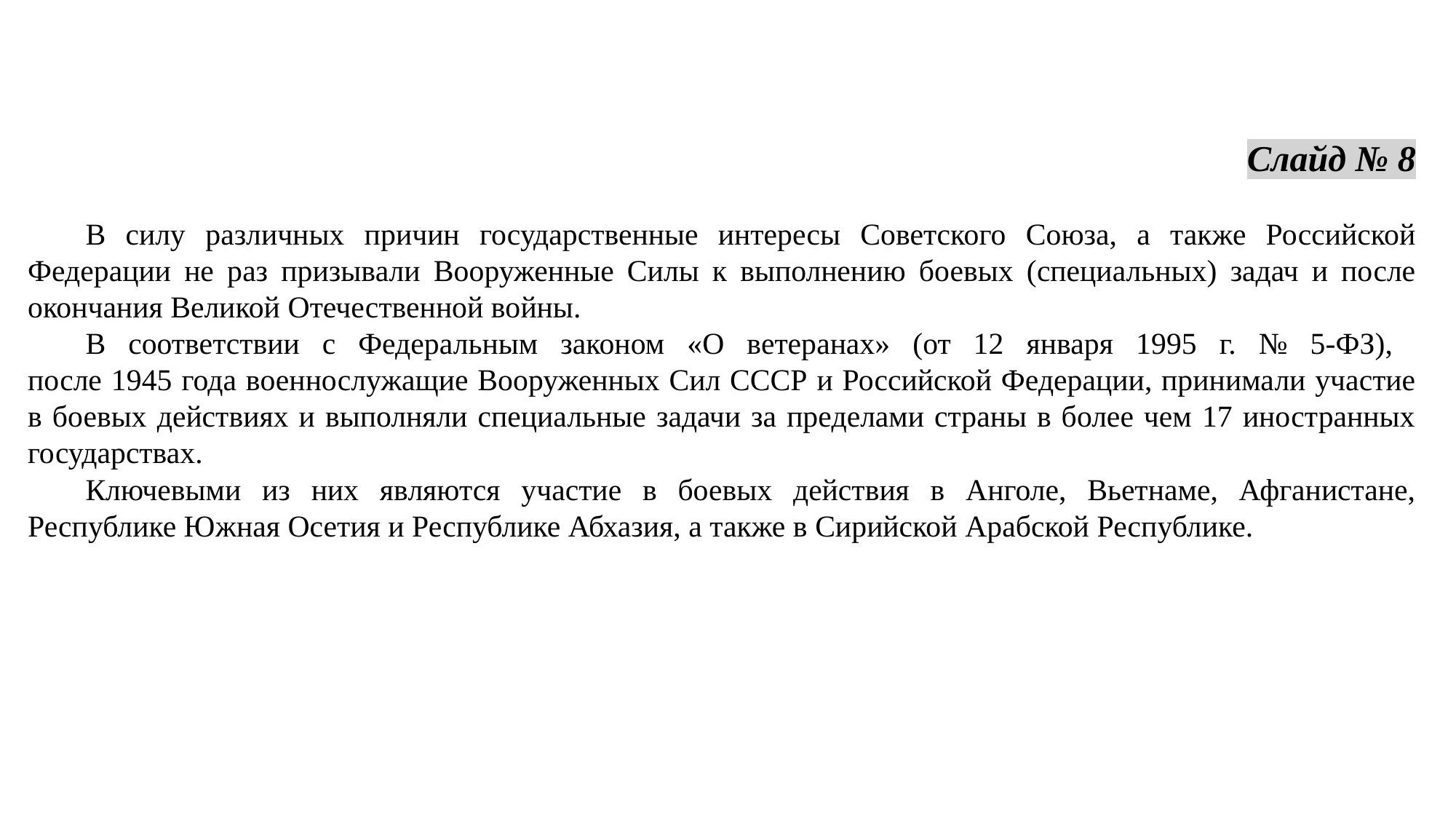

Слайд № 8

В силу различных причин государственные интересы Советского Союза, а также Российской Федерации не раз призывали Вооруженные Силы к выполнению боевых (специальных) задач и после окончания Великой Отечественной войны.
В соответствии с Федеральным законом «О ветеранах» (от 12 января 1995 г. № 5-ФЗ),
после 1945 года военнослужащие Вооруженных Сил СССР и Российской Федерации, принимали участие в боевых действиях и выполняли специальные задачи за пределами страны в более чем 17 иностранных государствах.
Ключевыми из них являются участие в боевых действия в Анголе, Вьетнаме, Афганистане, Республике Южная Осетия и Республике Абхазия, а также в Сирийской Арабской Республике.